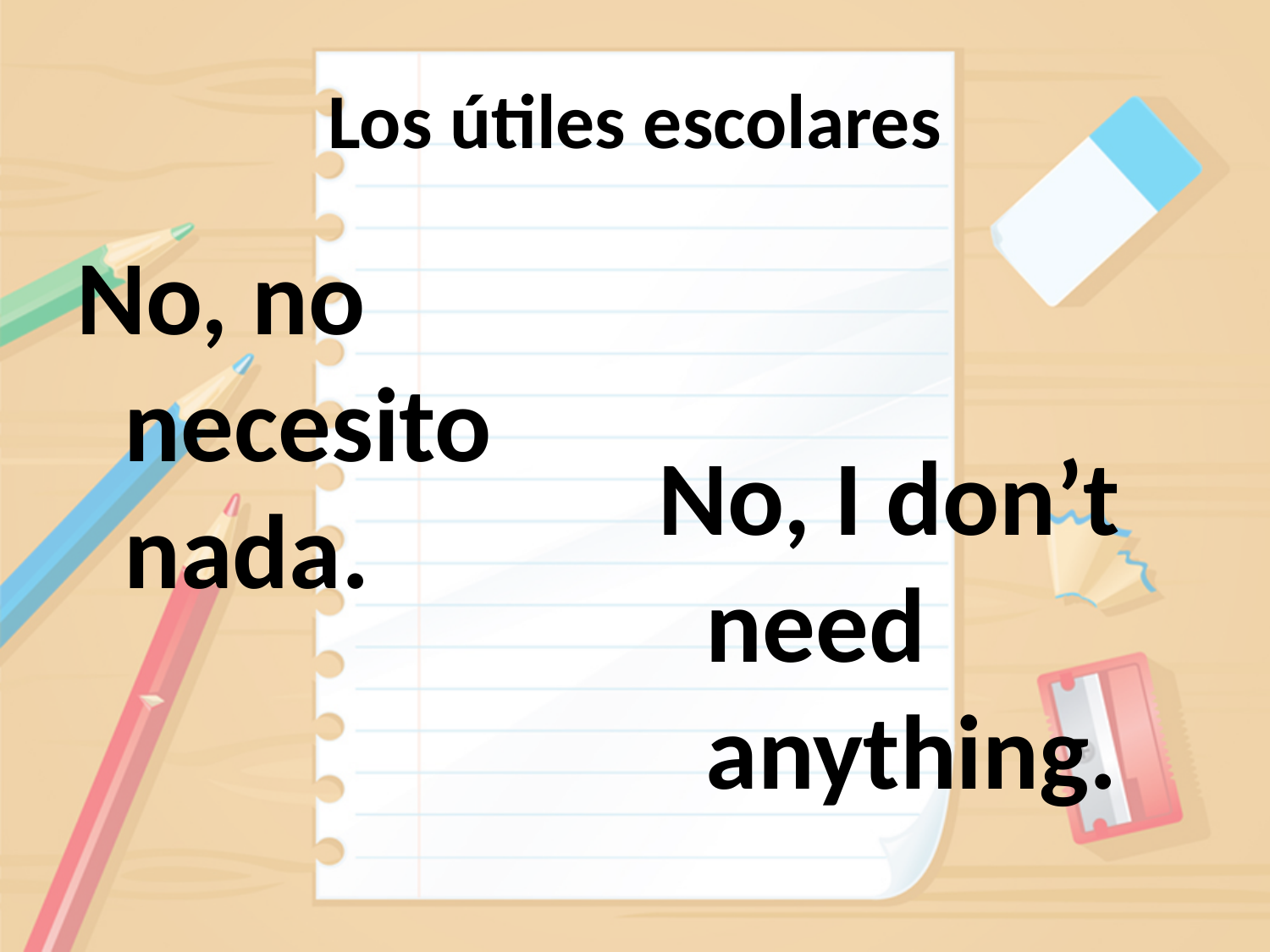

# Los útiles escolares
No, no necesito nada.
No, I don’t need anything.